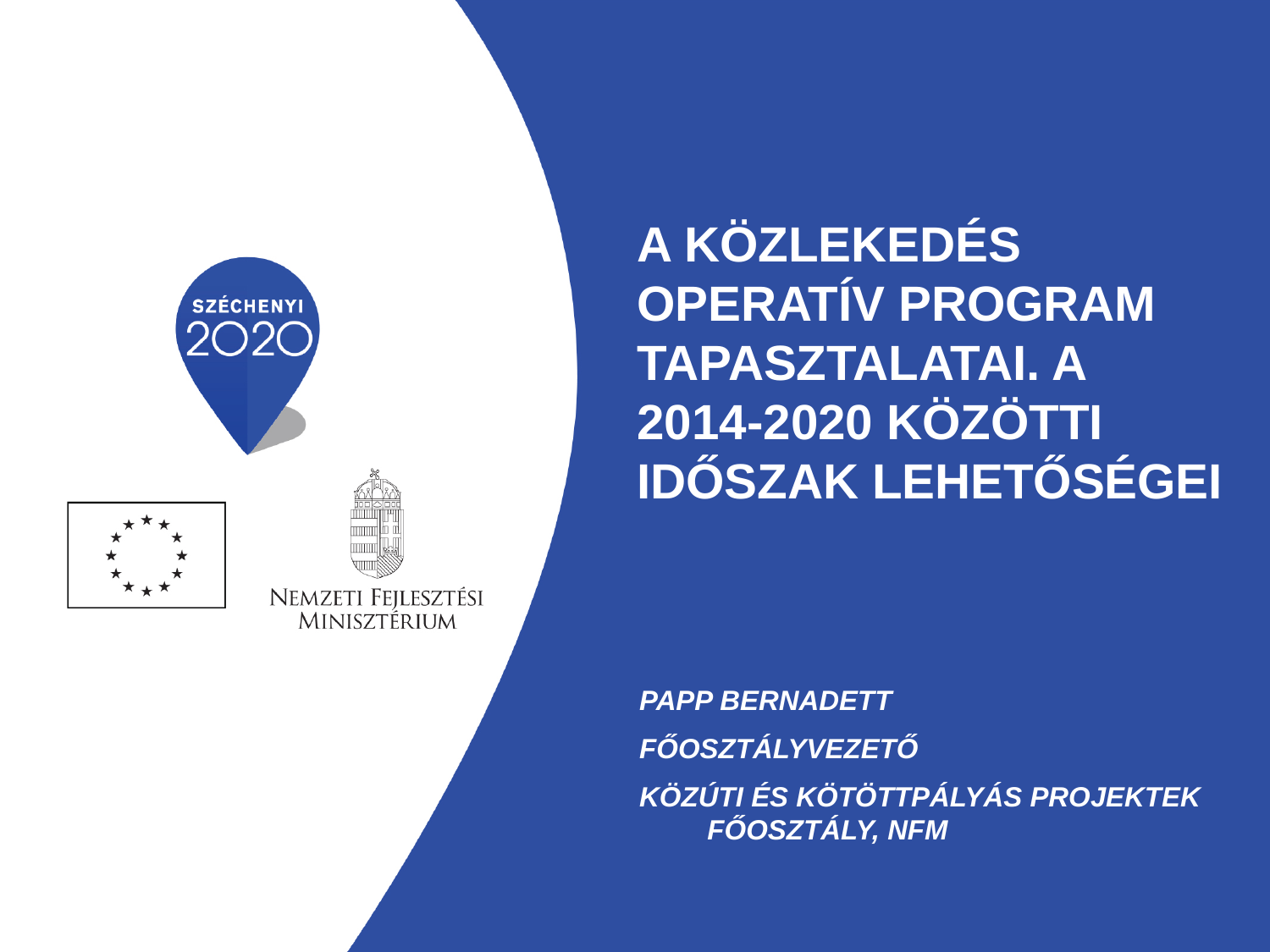

# A Közlekedés Operatív program tapasztalatai. A 2014-2020 közötti időszak lehetőségei
Papp bernadett
főosztályvezető
KÖZúti és kötöttpályás projektek főosztály, NFM